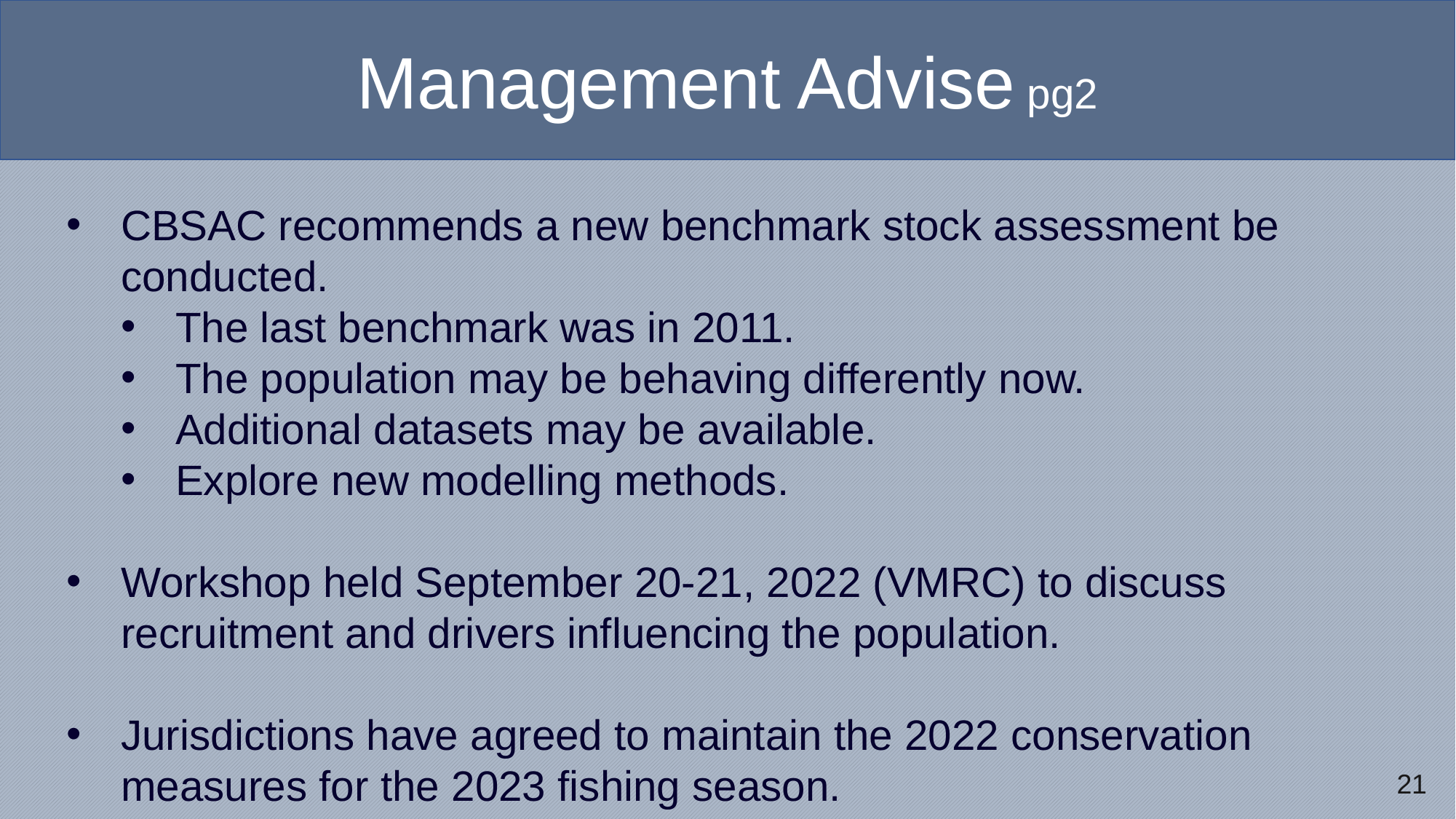

Management Advise pg2
CBSAC recommends a new benchmark stock assessment be conducted.
The last benchmark was in 2011.
The population may be behaving differently now.
Additional datasets may be available.
Explore new modelling methods.

Workshop held September 20-21, 2022 (VMRC) to discuss recruitment and drivers influencing the population.

Jurisdictions have agreed to maintain the 2022 conservation measures for the 2023 fishing season.
21